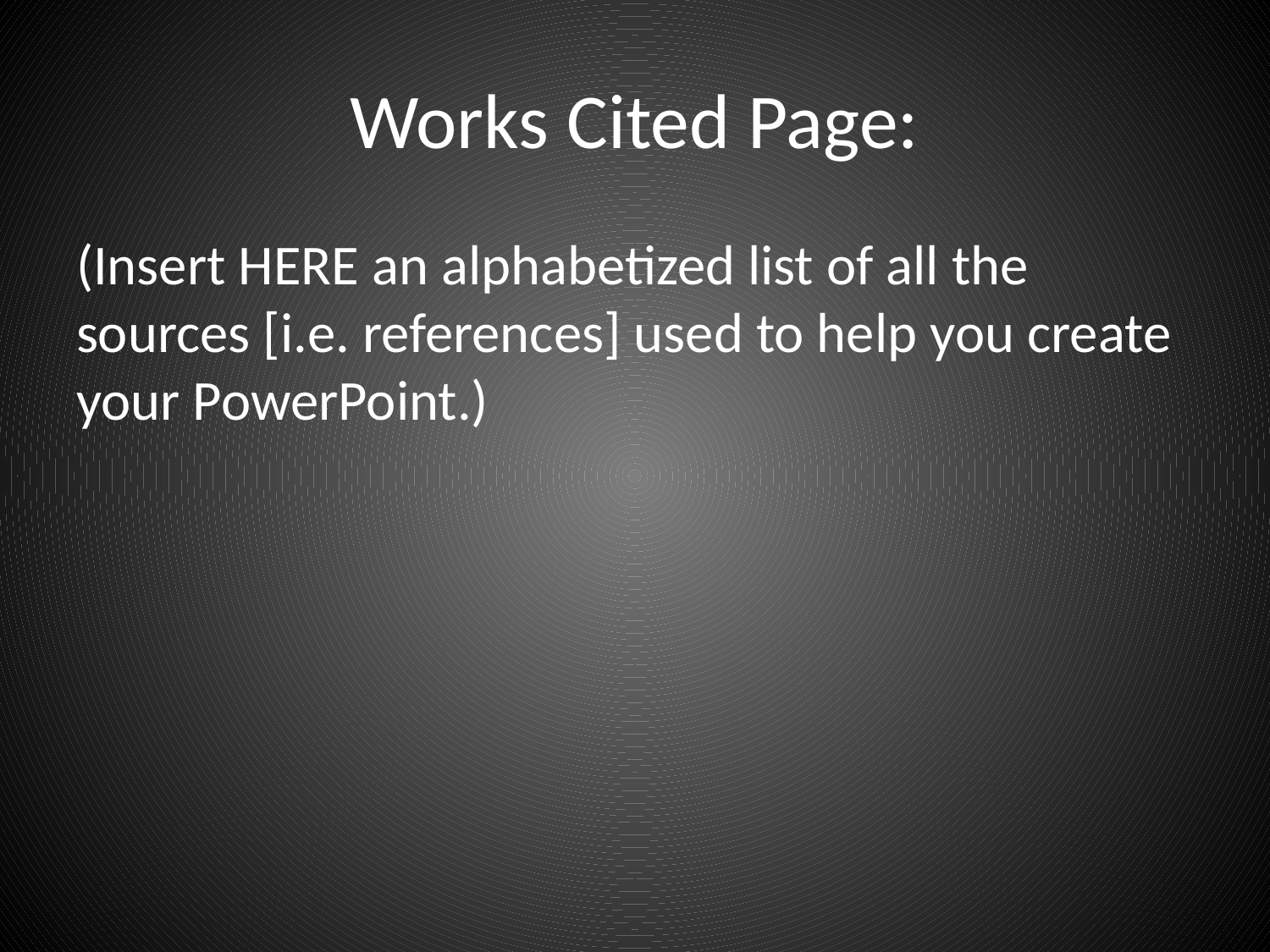

# Works Cited Page:
(Insert HERE an alphabetized list of all the sources [i.e. references] used to help you create your PowerPoint.)